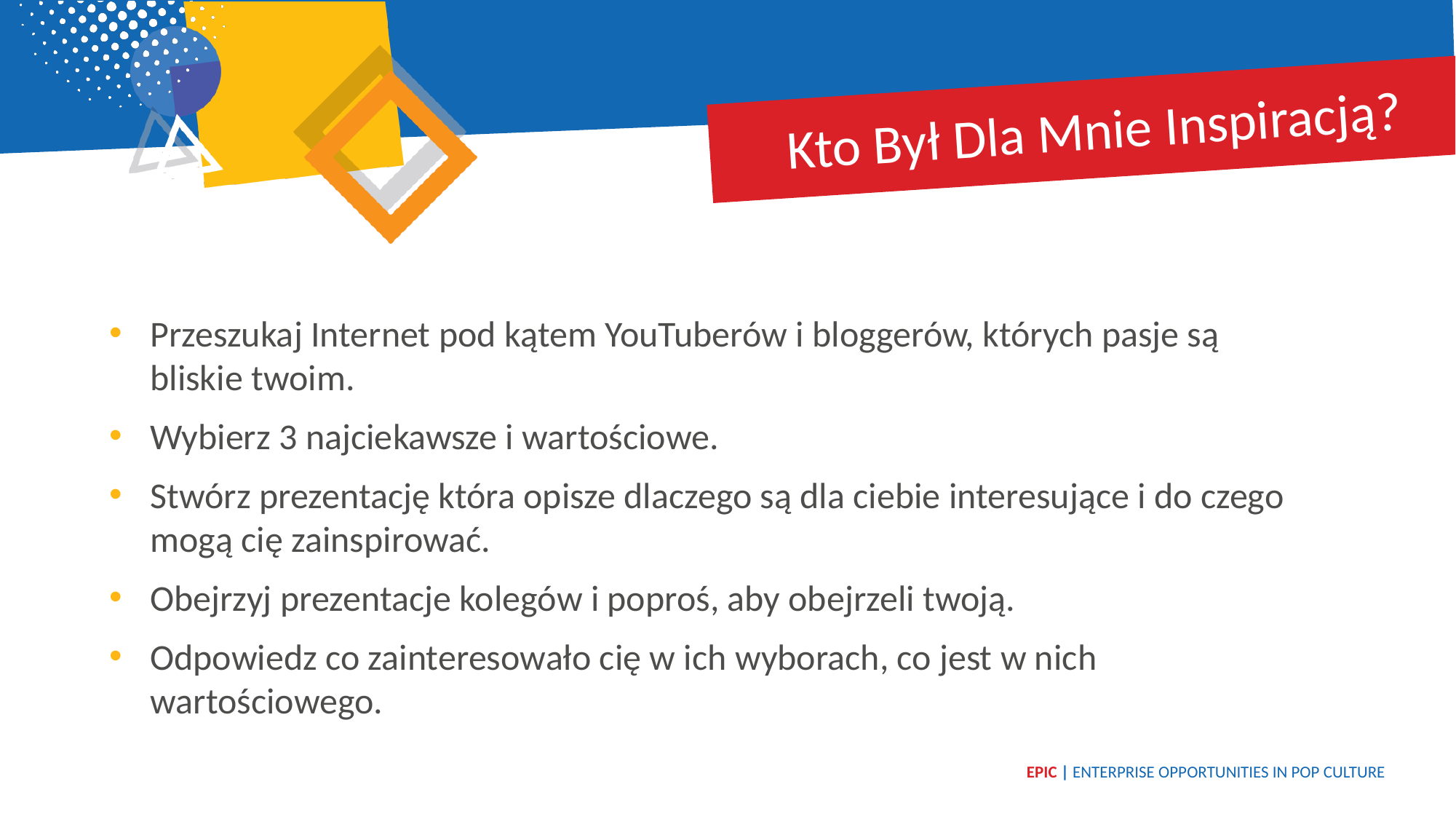

Kto Był Dla Mnie Inspiracją?
Przeszukaj Internet pod kątem YouTuberów i bloggerów, których pasje są bliskie twoim.
Wybierz 3 najciekawsze i wartościowe.
Stwórz prezentację która opisze dlaczego są dla ciebie interesujące i do czego mogą cię zainspirować.
Obejrzyj prezentacje kolegów i poproś, aby obejrzeli twoją.
Odpowiedz co zainteresowało cię w ich wyborach, co jest w nich wartościowego.